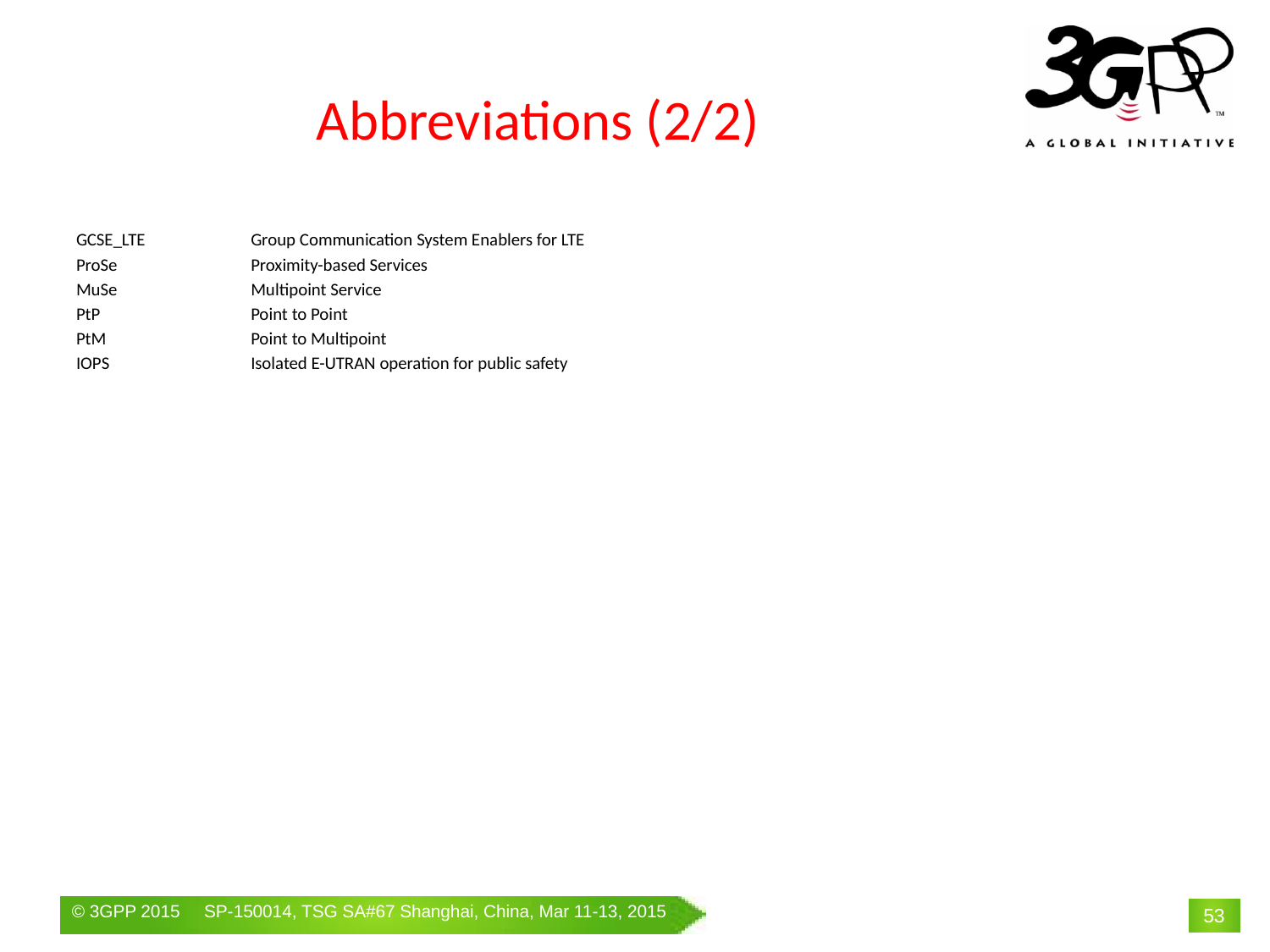

# Abbreviations (2/2)
GCSE_LTE	Group Communication System Enablers for LTE
ProSe		Proximity-based Services
MuSe		Multipoint Service
PtP		Point to Point
PtM		Point to Multipoint
IOPS		Isolated E-UTRAN operation for public safety